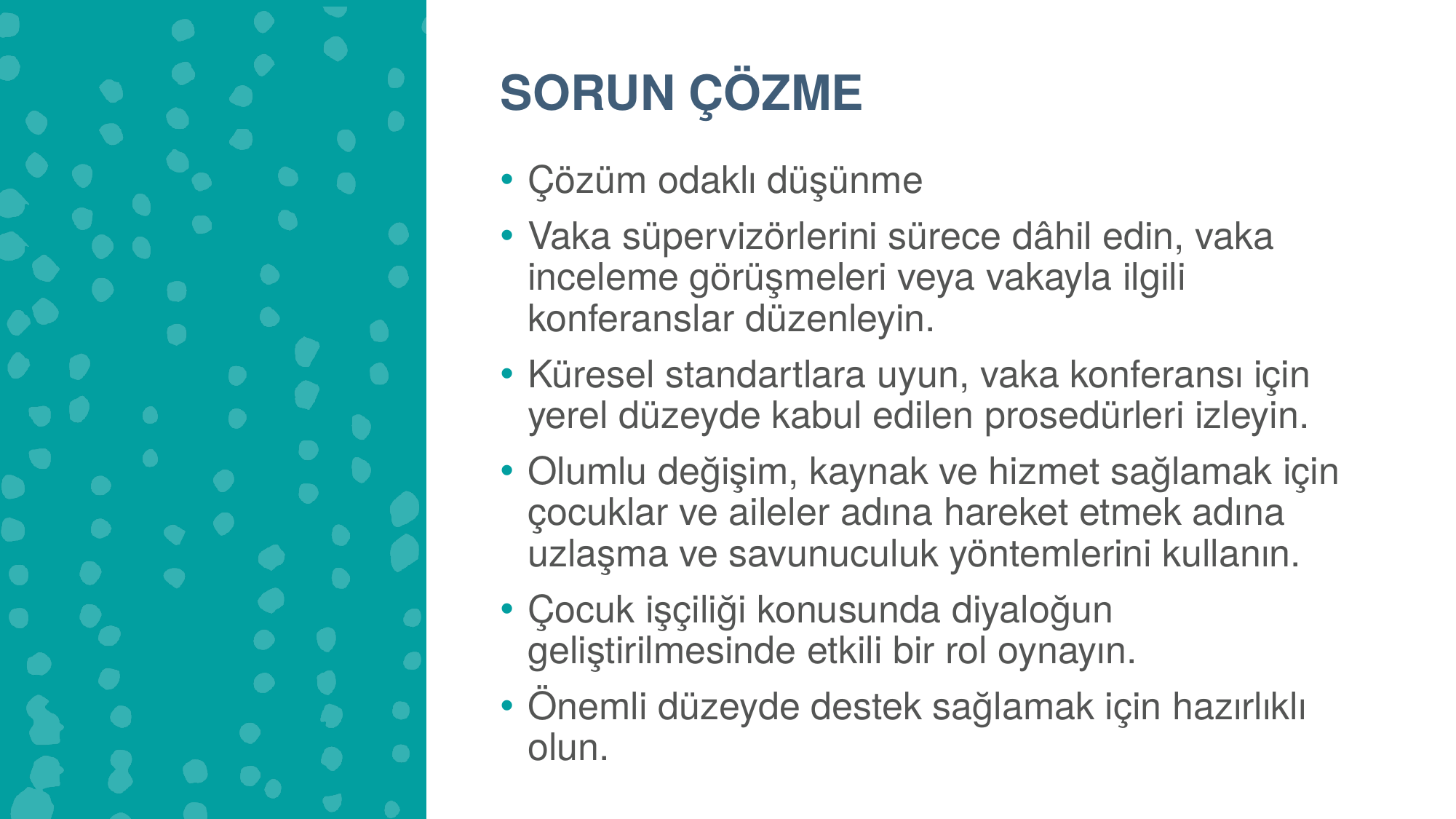

SORUN ÇÖZME
Çözüm odaklı düşünme
Vaka süpervizörlerini sürece dâhil edin, vaka inceleme görüşmeleri veya vakayla ilgili konferanslar düzenleyin.
Küresel standartlara uyun, vaka konferansı için yerel düzeyde kabul edilen prosedürleri izleyin.
Olumlu değişim, kaynak ve hizmet sağlamak için çocuklar ve aileler adına hareket etmek adına uzlaşma ve savunuculuk yöntemlerini kullanın.
Çocuk işçiliği konusunda diyaloğun geliştirilmesinde etkili bir rol oynayın.
Önemli düzeyde destek sağlamak için hazırlıklı olun.